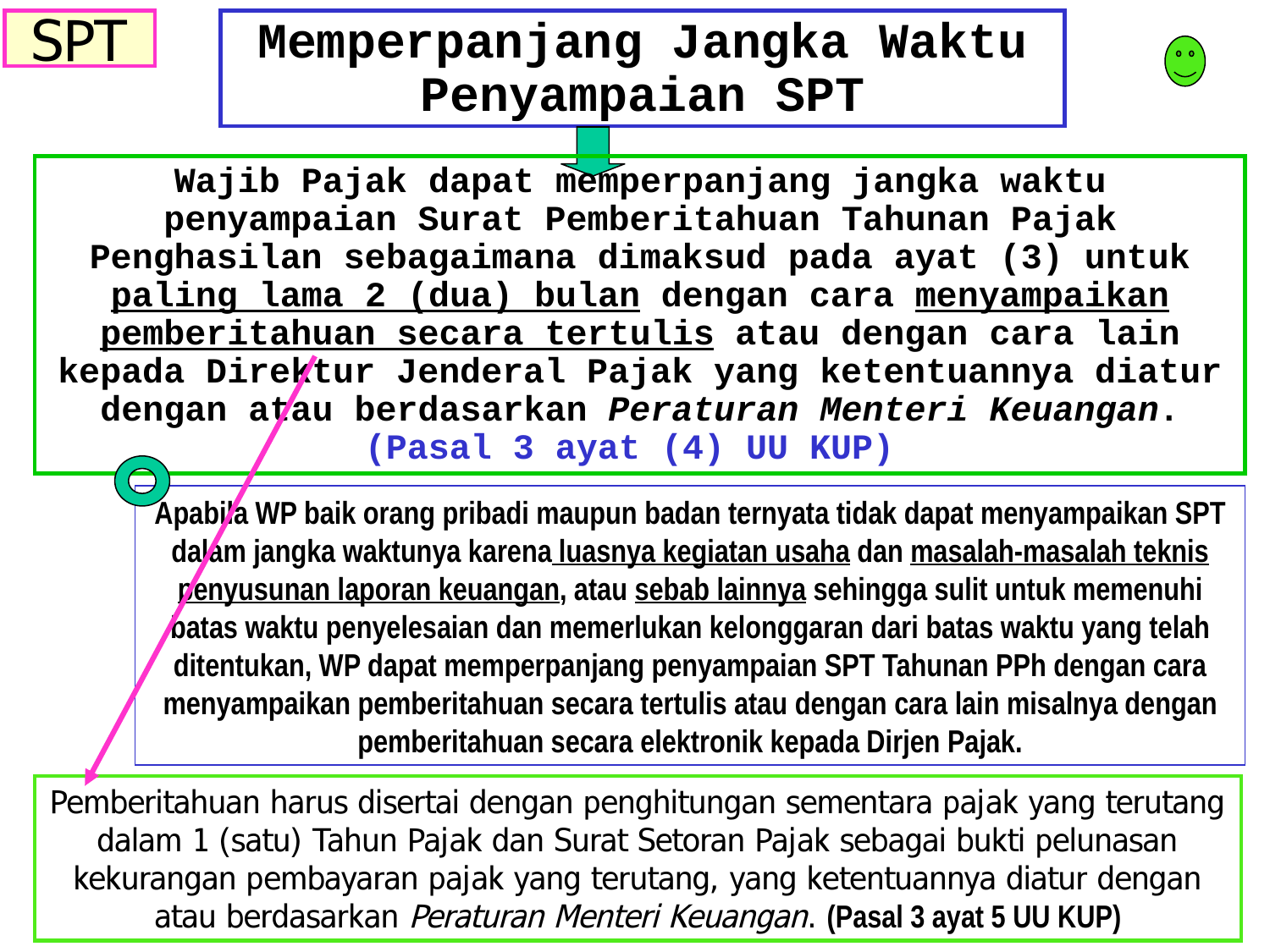

SPT
# Memperpanjang Jangka Waktu Penyampaian SPT

Wajib Pajak dapat memperpanjang jangka waktu penyampaian Surat Pemberitahuan Tahunan Pajak Penghasilan sebagaimana dimaksud pada ayat (3) untuk paling lama 2 (dua) bulan dengan cara menyampaikan pemberitahuan secara tertulis atau dengan cara lain kepada Direktur Jenderal Pajak yang ketentuannya diatur dengan atau berdasarkan Peraturan Menteri Keuangan.
(Pasal 3 ayat (4) UU KUP)

Apabila WP baik orang pribadi maupun badan ternyata tidak dapat menyampaikan SPT dalam jangka waktunya karena luasnya kegiatan usaha dan masalah-masalah teknis penyusunan laporan keuangan, atau sebab lainnya sehingga sulit untuk memenuhi batas waktu penyelesaian dan memerlukan kelonggaran dari batas waktu yang telah ditentukan, WP dapat memperpanjang penyampaian SPT Tahunan PPh dengan cara menyampaikan pemberitahuan secara tertulis atau dengan cara lain misalnya dengan pemberitahuan secara elektronik kepada Dirjen Pajak.
Pemberitahuan harus disertai dengan penghitungan sementara pajak yang terutang dalam 1 (satu) Tahun Pajak dan Surat Setoran Pajak sebagai bukti pelunasan kekurangan pembayaran pajak yang terutang, yang ketentuannya diatur dengan atau berdasarkan Peraturan Menteri Keuangan. (Pasal 3 ayat 5 UU KUP)